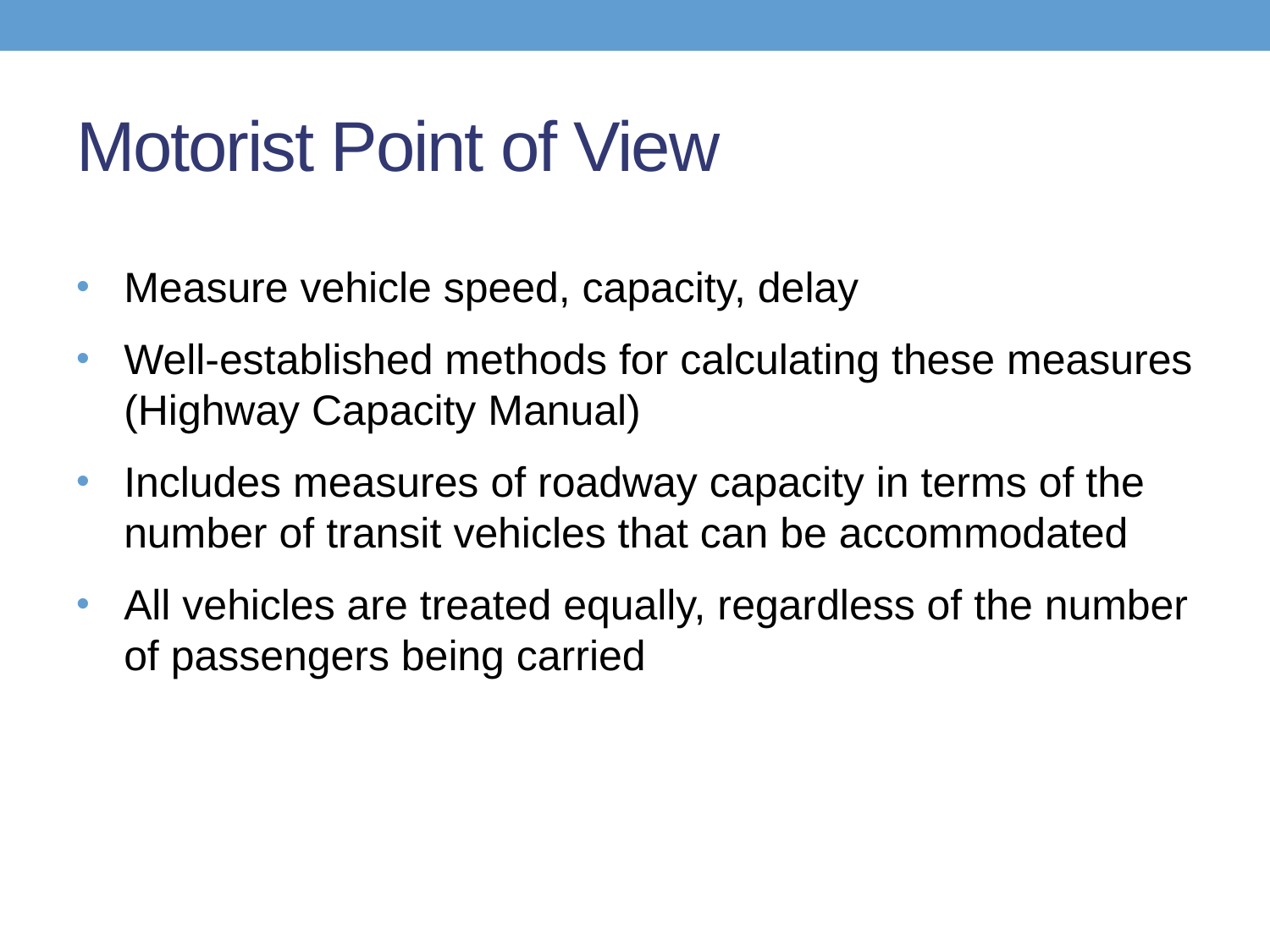

# Motorist Point of View
Measure vehicle speed, capacity, delay
Well-established methods for calculating these measures (Highway Capacity Manual)
Includes measures of roadway capacity in terms of the number of transit vehicles that can be accommodated
All vehicles are treated equally, regardless of the number of passengers being carried